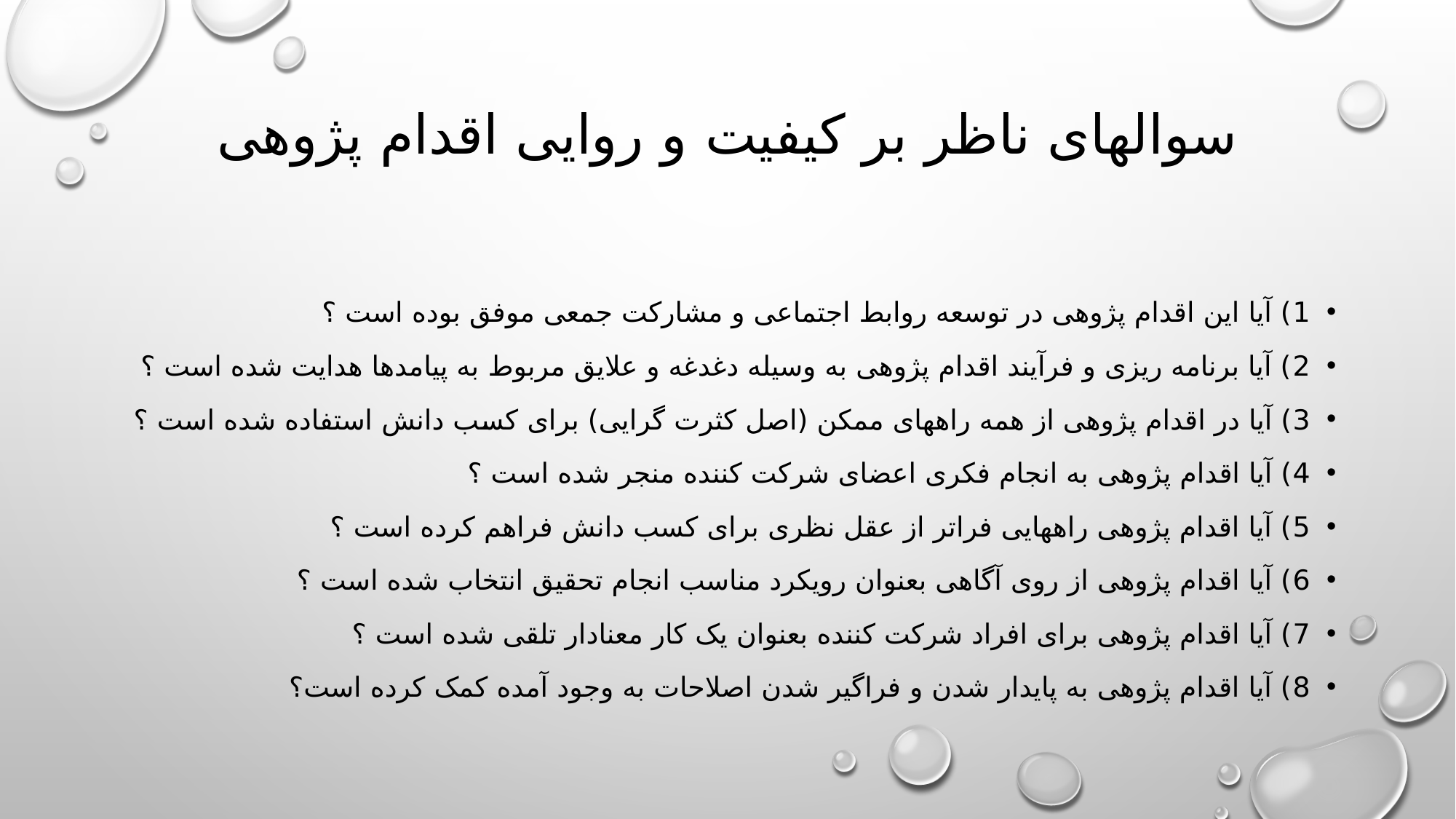

# سوالهای ناظر بر کیفیت و روایی اقدام پژوهی
1) آیا این اقدام پژوهی در توسعه روابط اجتماعی و مشارکت جمعی موفق بوده است ؟
2) آیا برنامه ریزی و فرآیند اقدام پژوهی به وسیله دغدغه و علایق مربوط به پیامدها هدایت شده است ؟
3) آیا در اقدام پژوهی از همه راههای ممکن (اصل کثرت گرایی) برای کسب دانش استفاده شده است ؟
4) آیا اقدام پژوهی به انجام فکری اعضای شرکت کننده منجر شده است ؟
5) آیا اقدام پژوهی راههایی فراتر از عقل نظری برای کسب دانش فراهم کرده است ؟
6) آیا اقدام پژوهی از روی آگاهی بعنوان رویکرد مناسب انجام تحقیق انتخاب شده است ؟
7) آیا اقدام پژوهی برای افراد شرکت کننده بعنوان یک کار معنادار تلقی شده است ؟
8) آیا اقدام پژوهی به پایدار شدن و فراگیر شدن اصلاحات به وجود آمده کمک کرده است؟